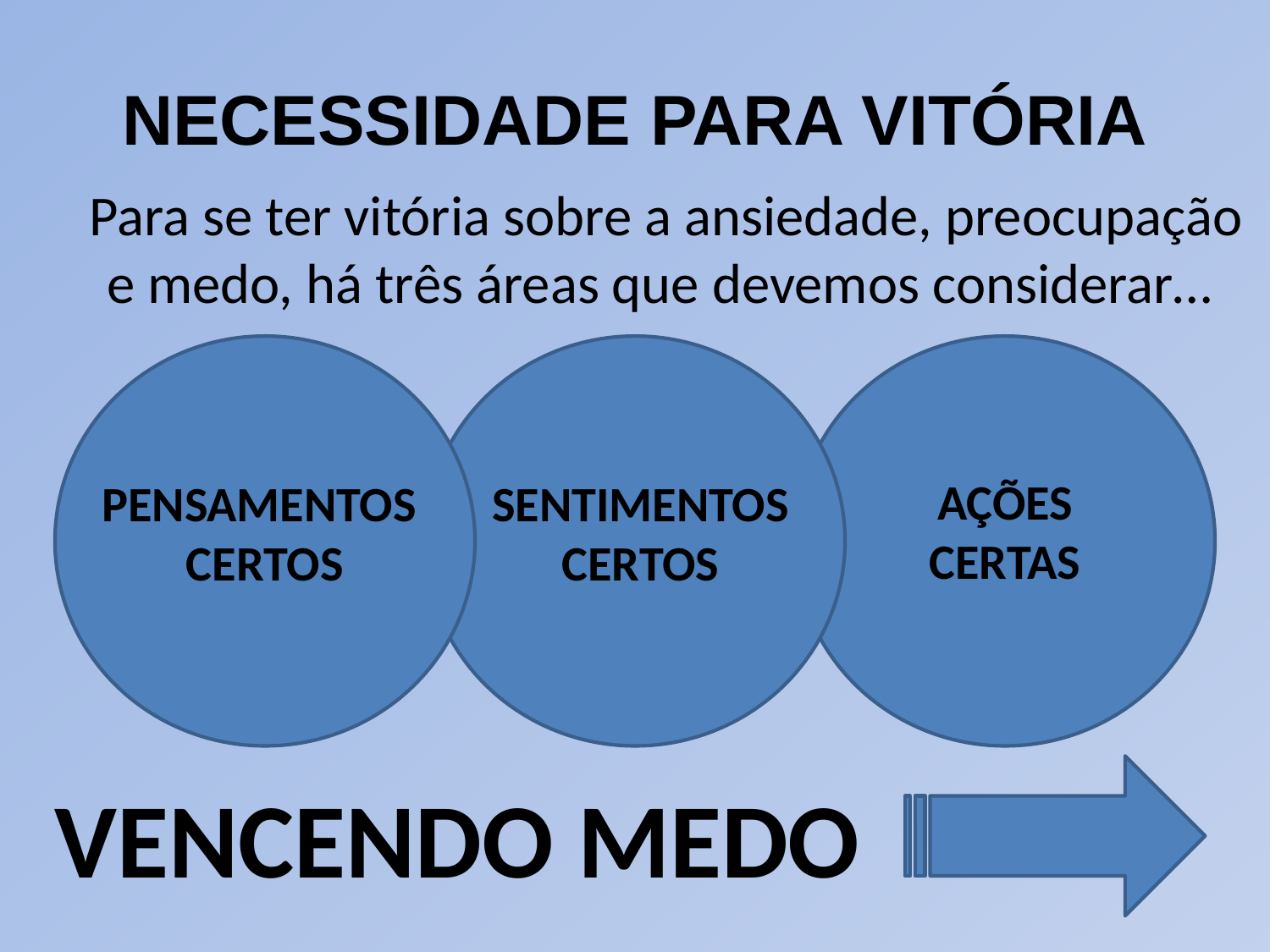

NECESSIDADE PARA VITÓRIA
Para se ter vitória sobre a ansiedade, preocupação e medo, há três áreas que devemos considerar…

AÇÕES
CERTAS
PENSAMENTOS
CERTOS
SENTIMENTOS
CERTOS

VENCENDO MEDO